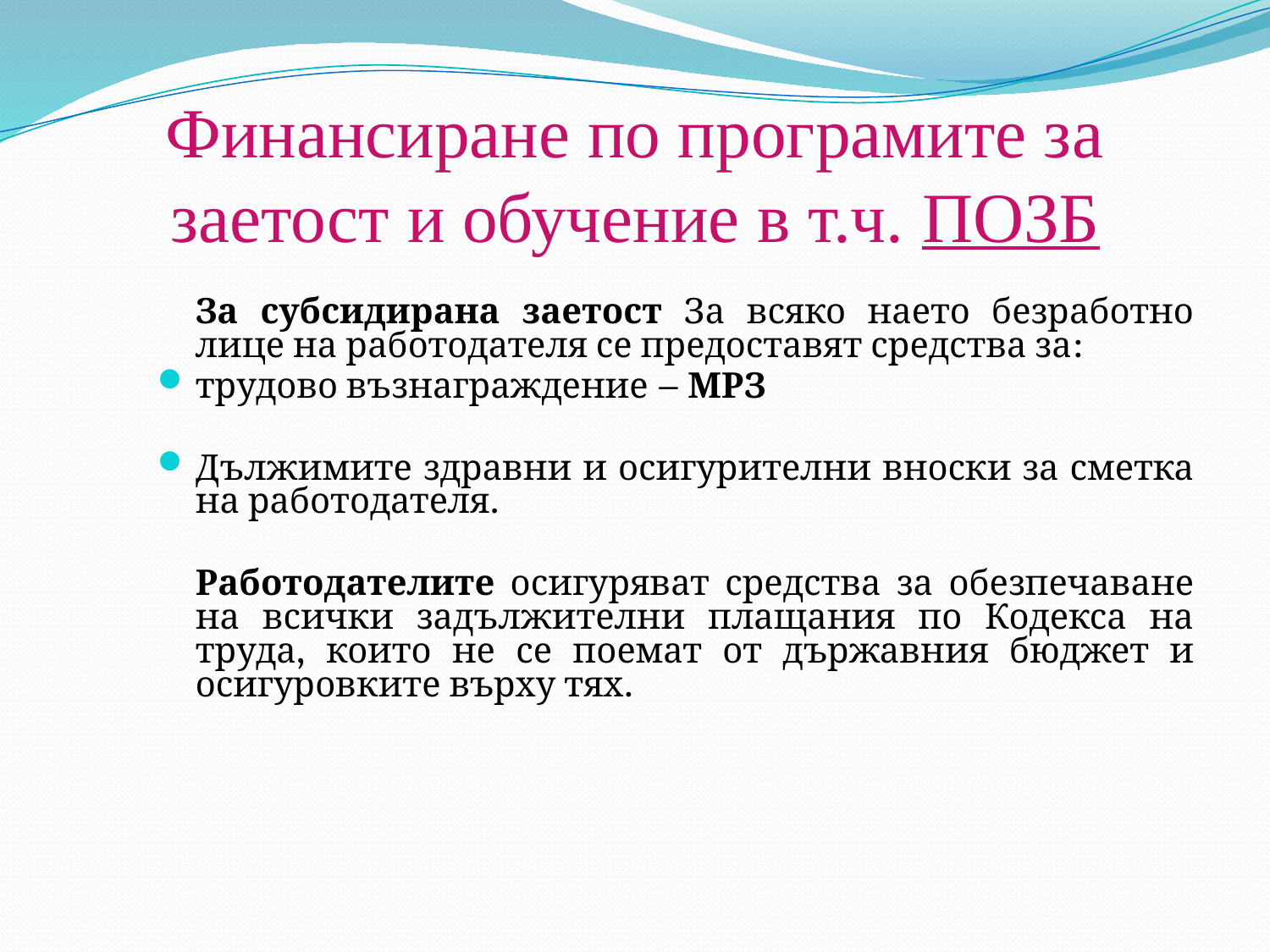

# Финансиране по програмите за заетост и обучение в т.ч. ПОЗБ

	За субсидирана заетост За всяко наето безработно лице на работодателя се предоставят средства за:
трудово възнаграждение – МРЗ

Дължимите здравни и осигурителни вноски за сметка на работодателя.

	Работодателите осигуряват средства за обезпечаване на всички задължителни плащания по Кодекса на труда, които не се поемат от държавния бюджет и осигуровките върху тях.